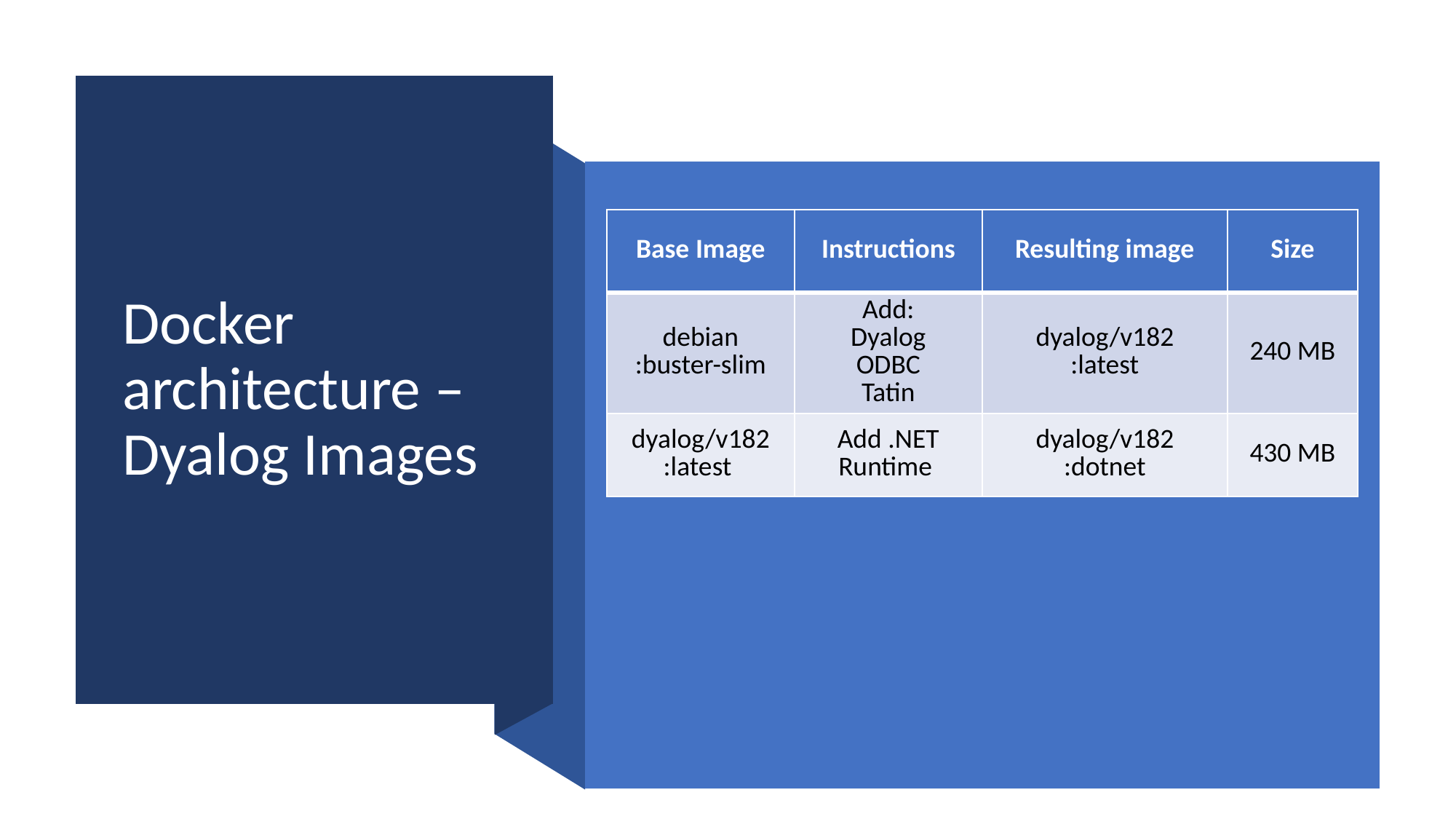

# Docker architecture –Dyalog Images

| Base Image | Instructions | Resulting image | Size |
| --- | --- | --- | --- |
| debian :buster-slim | Add: Dyalog ODBC Tatin | dyalog/v182 :latest | 240 MB |
| dyalog/v182 :latest | Add .NET Runtime | dyalog/v182 :dotnet | 430 MB |